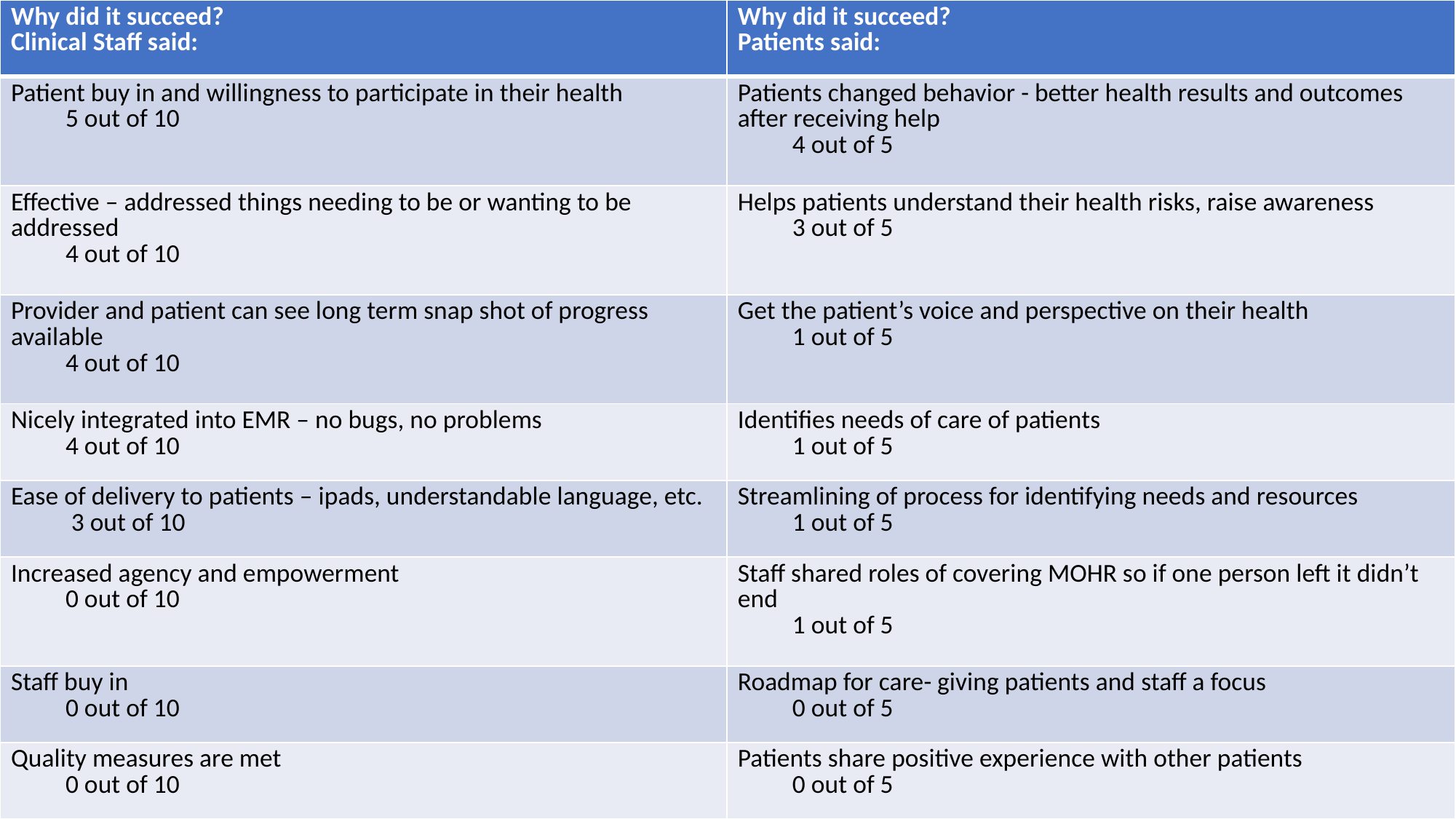

| Why did it succeed? Clinical Staff said: | Why did it succeed? Patients said: |
| --- | --- |
| Patient buy in and willingness to participate in their health 5 out of 10 | Patients changed behavior - better health results and outcomes after receiving help 4 out of 5 |
| Effective – addressed things needing to be or wanting to be addressed 4 out of 10 | Helps patients understand their health risks, raise awareness 3 out of 5 |
| Provider and patient can see long term snap shot of progress available 4 out of 10 | Get the patient’s voice and perspective on their health 1 out of 5 |
| Nicely integrated into EMR – no bugs, no problems 4 out of 10 | Identifies needs of care of patients 1 out of 5 |
| Ease of delivery to patients – ipads, understandable language, etc. 3 out of 10 | Streamlining of process for identifying needs and resources 1 out of 5 |
| Increased agency and empowerment 0 out of 10 | Staff shared roles of covering MOHR so if one person left it didn’t end 1 out of 5 |
| Staff buy in 0 out of 10 | Roadmap for care- giving patients and staff a focus 0 out of 5 |
| Quality measures are met 0 out of 10 | Patients share positive experience with other patients 0 out of 5 |